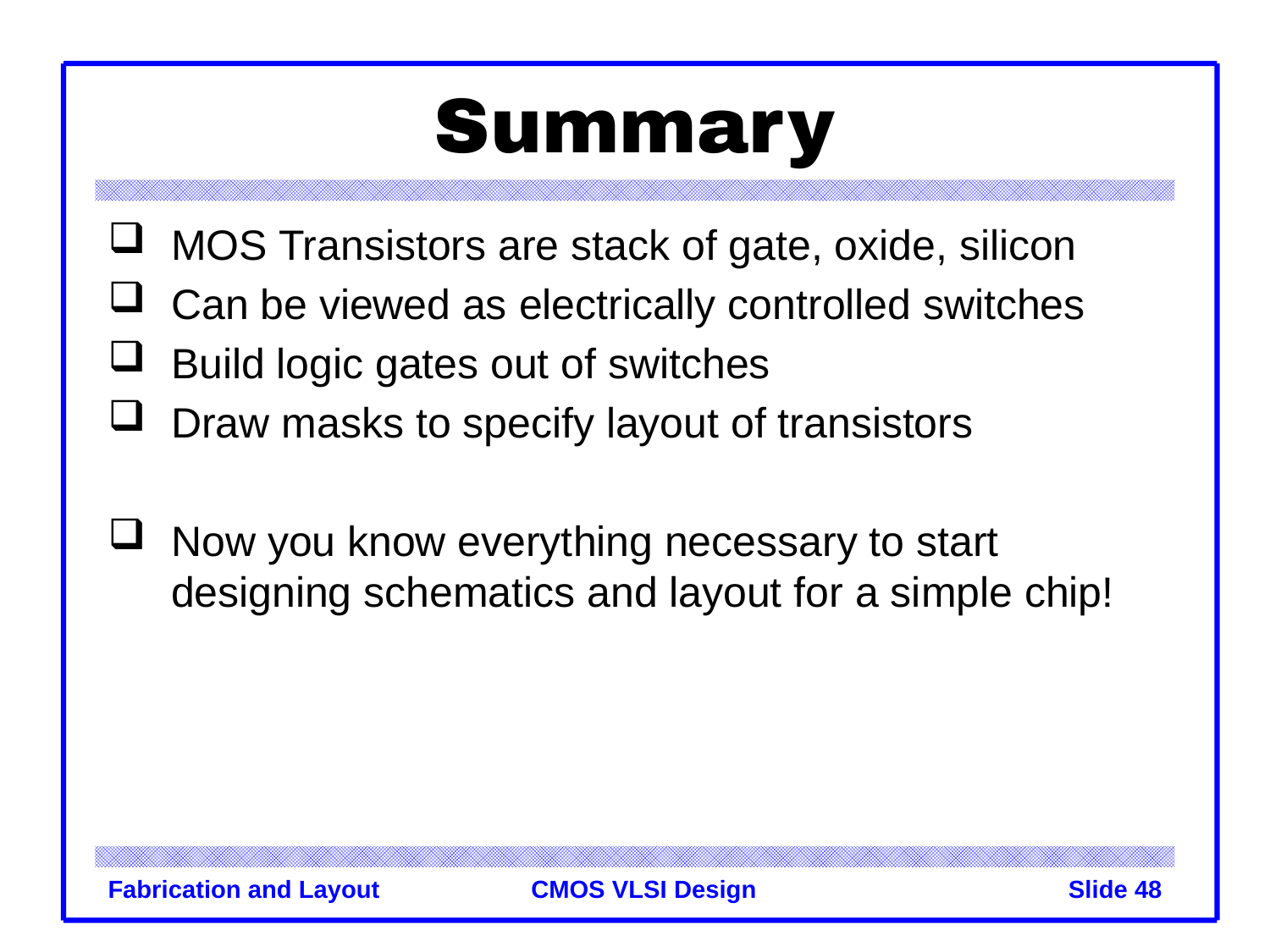

# Summary
MOS Transistors are stack of gate, oxide, silicon
Can be viewed as electrically controlled switches
Build logic gates out of switches
Draw masks to specify layout of transistors

Now you know everything necessary to start designing schematics and layout for a simple chip!
Fabrication and Layout
Slide 48